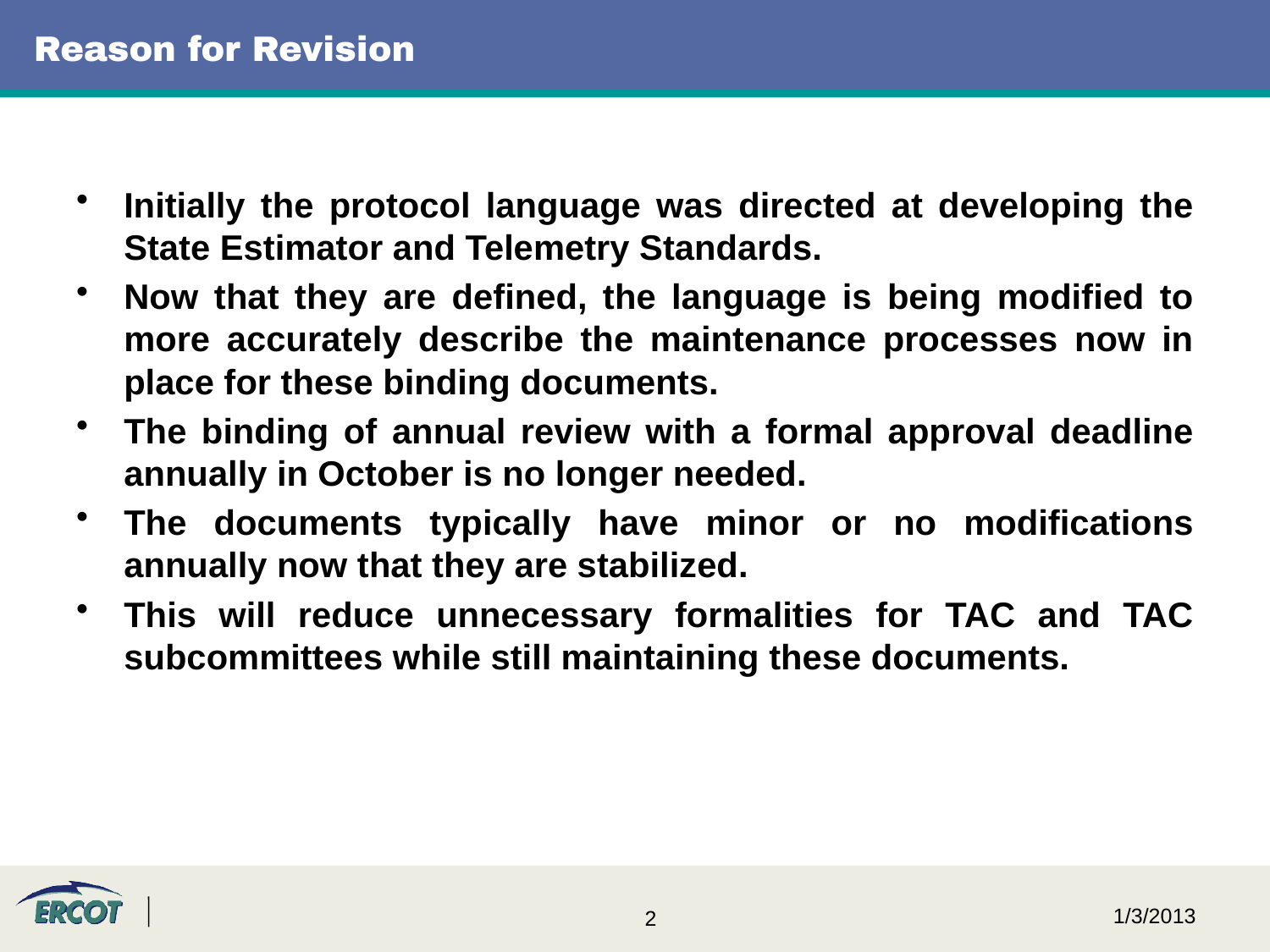

# Reason for Revision

Initially the protocol language was directed at developing the State Estimator and Telemetry Standards.
Now that they are defined, the language is being modified to more accurately describe the maintenance processes now in place for these binding documents.
The binding of annual review with a formal approval deadline annually in October is no longer needed.
The documents typically have minor or no modifications annually now that they are stabilized.
This will reduce unnecessary formalities for TAC and TAC subcommittees while still maintaining these documents.
1/3/2013